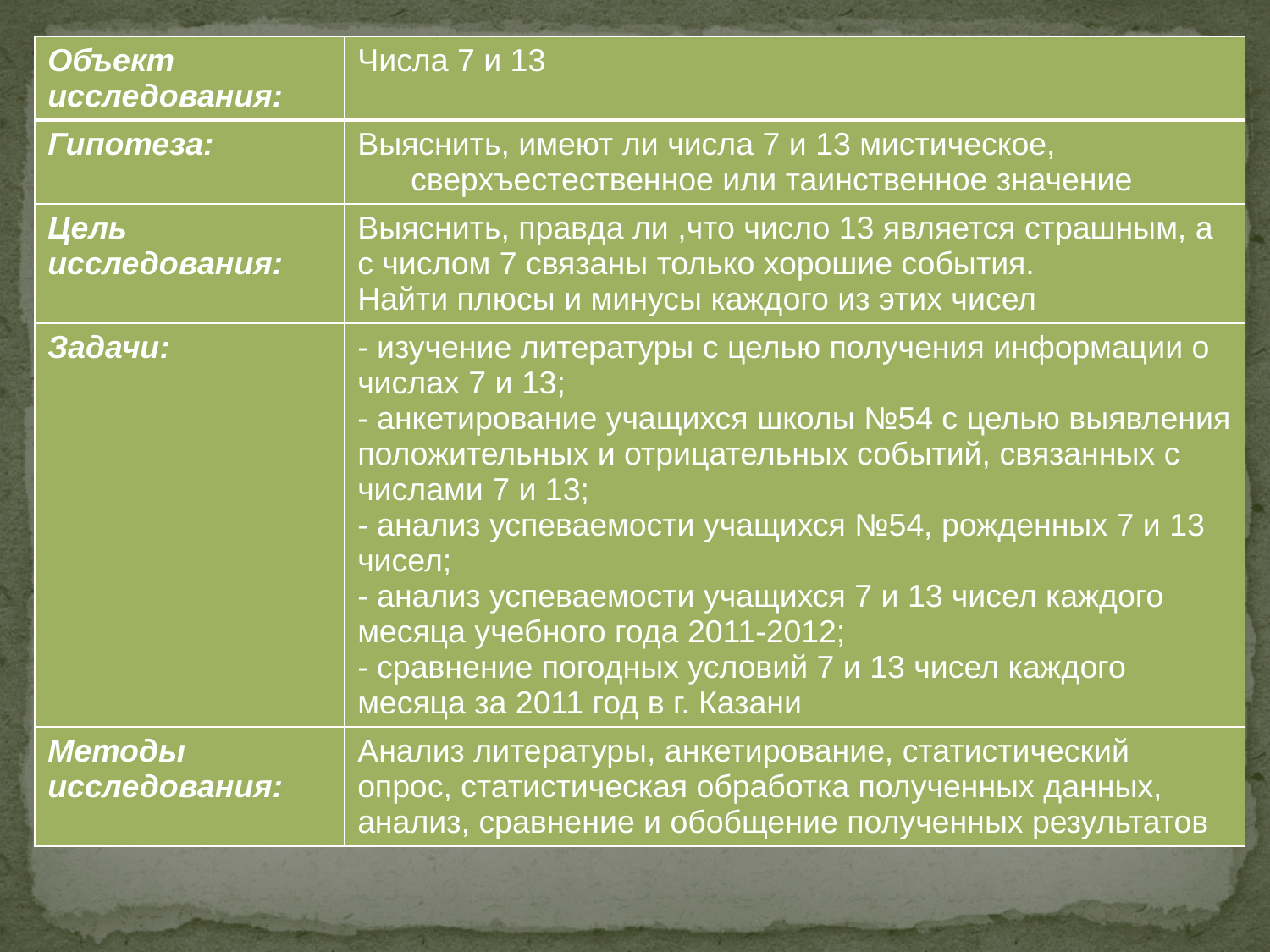

| Объект исследования: | Числа 7 и 13 |
| --- | --- |
| Гипотеза: | Выяснить, имеют ли числа 7 и 13 мистическое, сверхъестественное или таинственное значение |
| Цель исследования: | Выяснить, правда ли ,что число 13 является страшным, а с числом 7 связаны только хорошие события. Найти плюсы и минусы каждого из этих чисел |
| Задачи: | - изучение литературы с целью получения информации о числах 7 и 13; - анкетирование учащихся школы №54 с целью выявления положительных и отрицательных событий, связанных с числами 7 и 13; - анализ успеваемости учащихся №54, рожденных 7 и 13 чисел; - анализ успеваемости учащихся 7 и 13 чисел каждого месяца учебного года 2011-2012; - сравнение погодных условий 7 и 13 чисел каждого месяца за 2011 год в г. Казани |
| Методы исследования: | Анализ литературы, анкетирование, статистический опрос, статистическая обработка полученных данных, анализ, сравнение и обобщение полученных результатов |